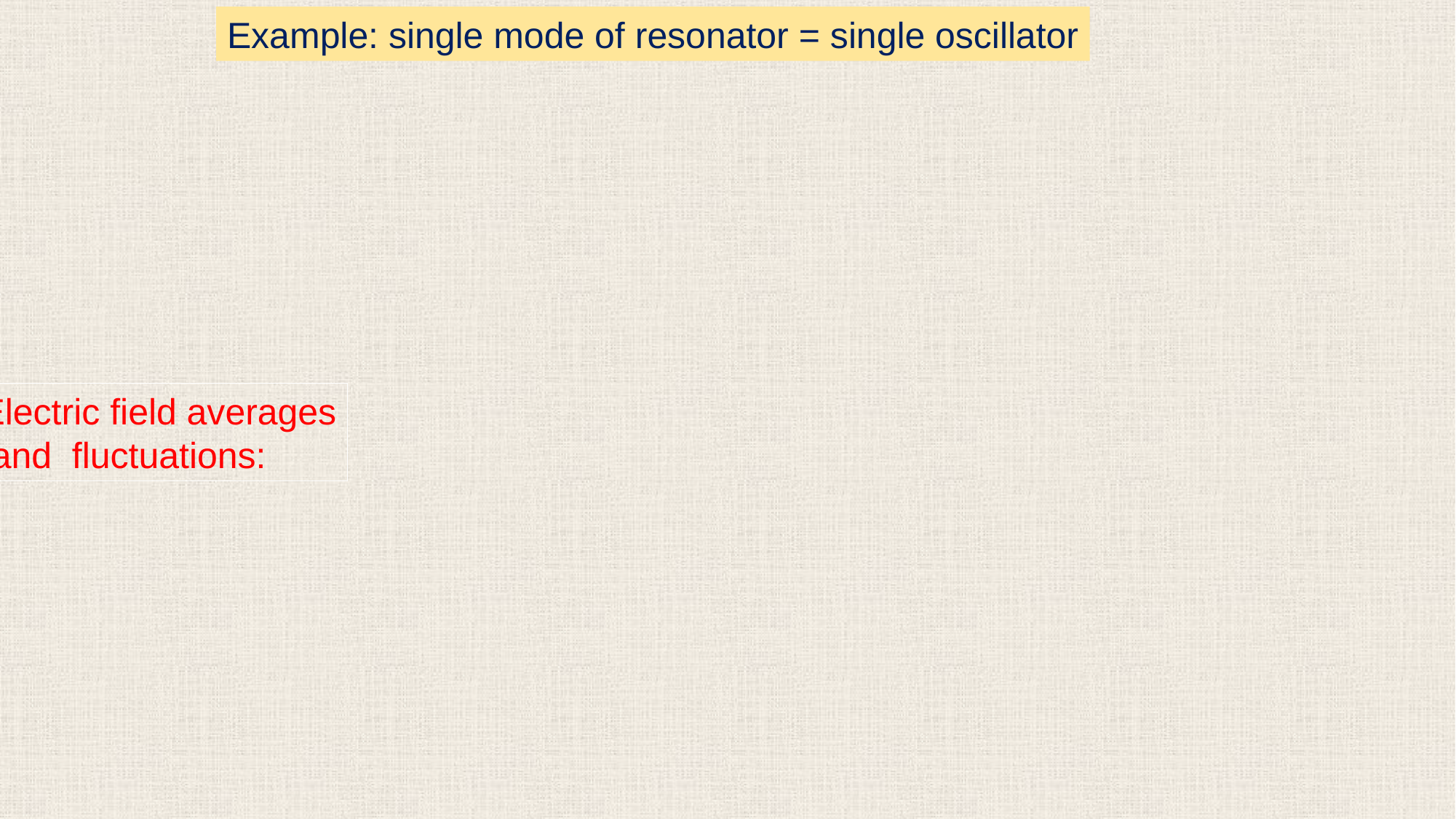

Example: single mode of resonator = single oscillator
Electric field averages
 and  fluctuations: